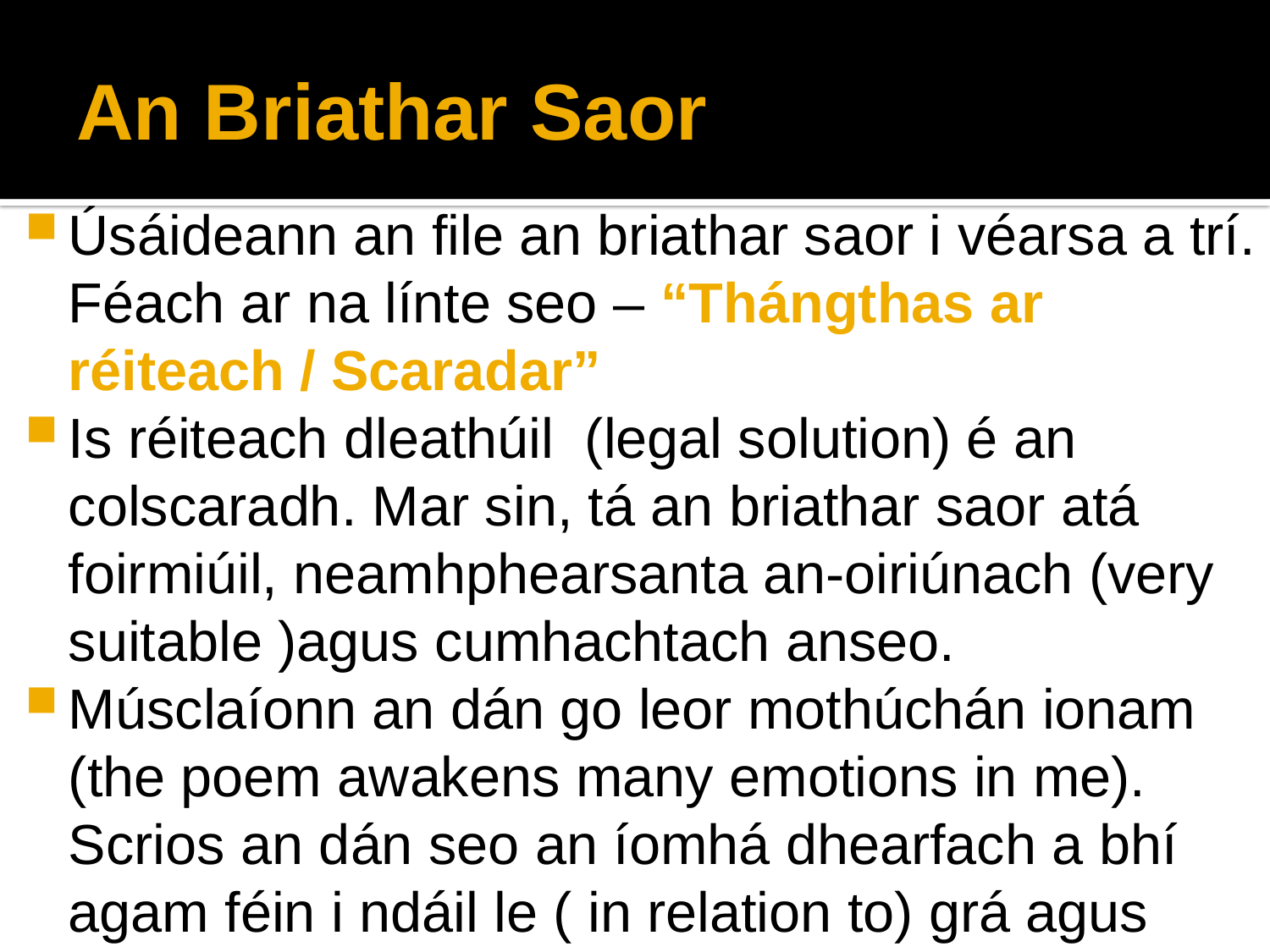

# An Briathar Saor
Úsáideann an file an briathar saor i véarsa a trí. Féach ar na línte seo – “Thángthas ar réiteach / Scaradar”
Is réiteach dleathúil  (legal solution) é an colscaradh. Mar sin, tá an briathar saor atá foirmiúil, neamhphearsanta an-oiriúnach (very suitable )agus cumhachtach anseo.
Músclaíonn an dán go leor mothúchán ionam (the poem awakens many emotions in me). Scrios an dán seo an íomhá dhearfach a bhí agam féin i ndáil le ( in relation to) grá agus saol an phósta.